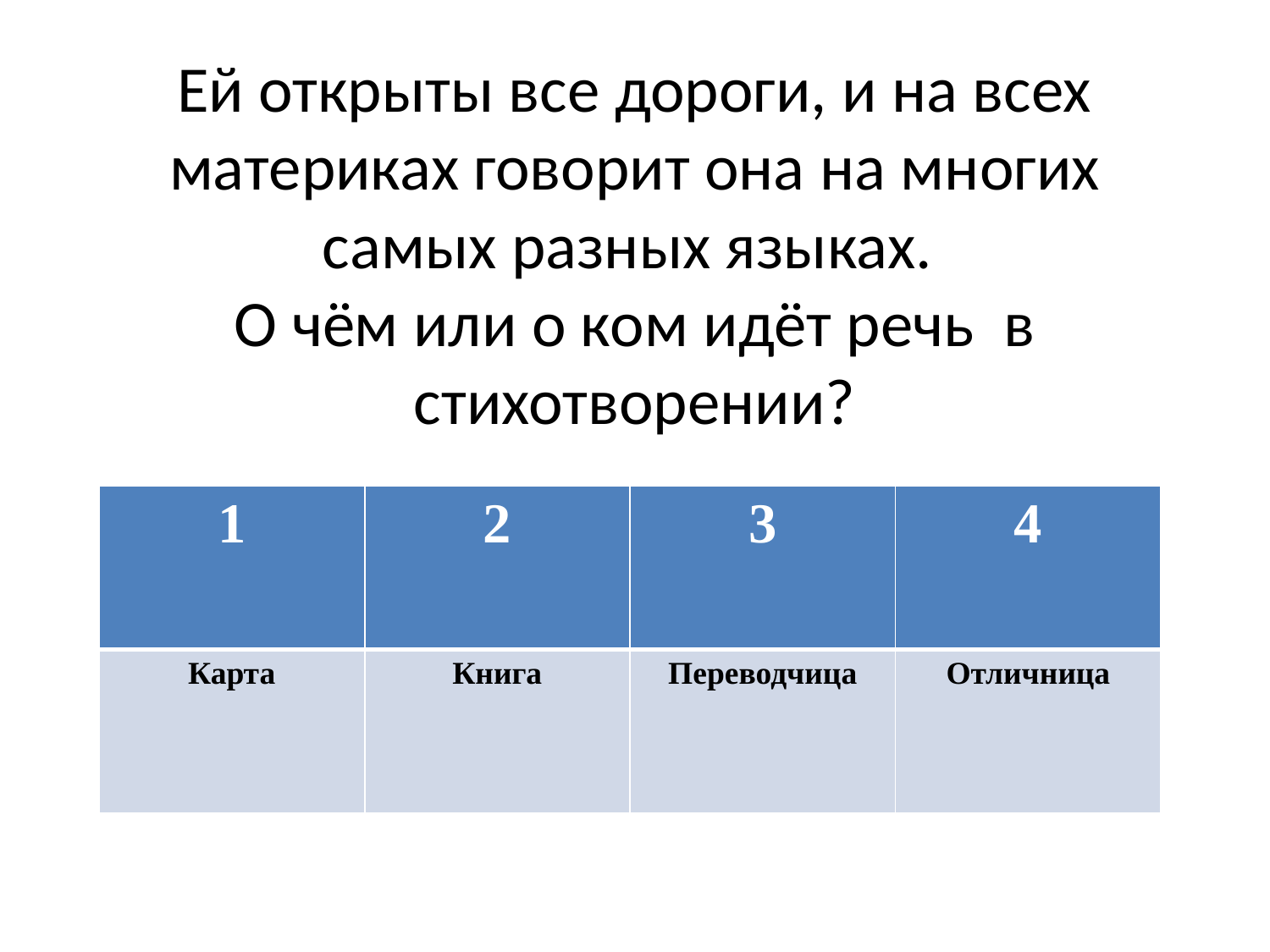

# Ей открыты все дороги, и на всех материках говорит она на многих самых разных языках. О чём или о ком идёт речь  в стихотворении?
| 1 | 2 | 3 | 4 |
| --- | --- | --- | --- |
| Карта | Книга | Переводчица | Отличница |